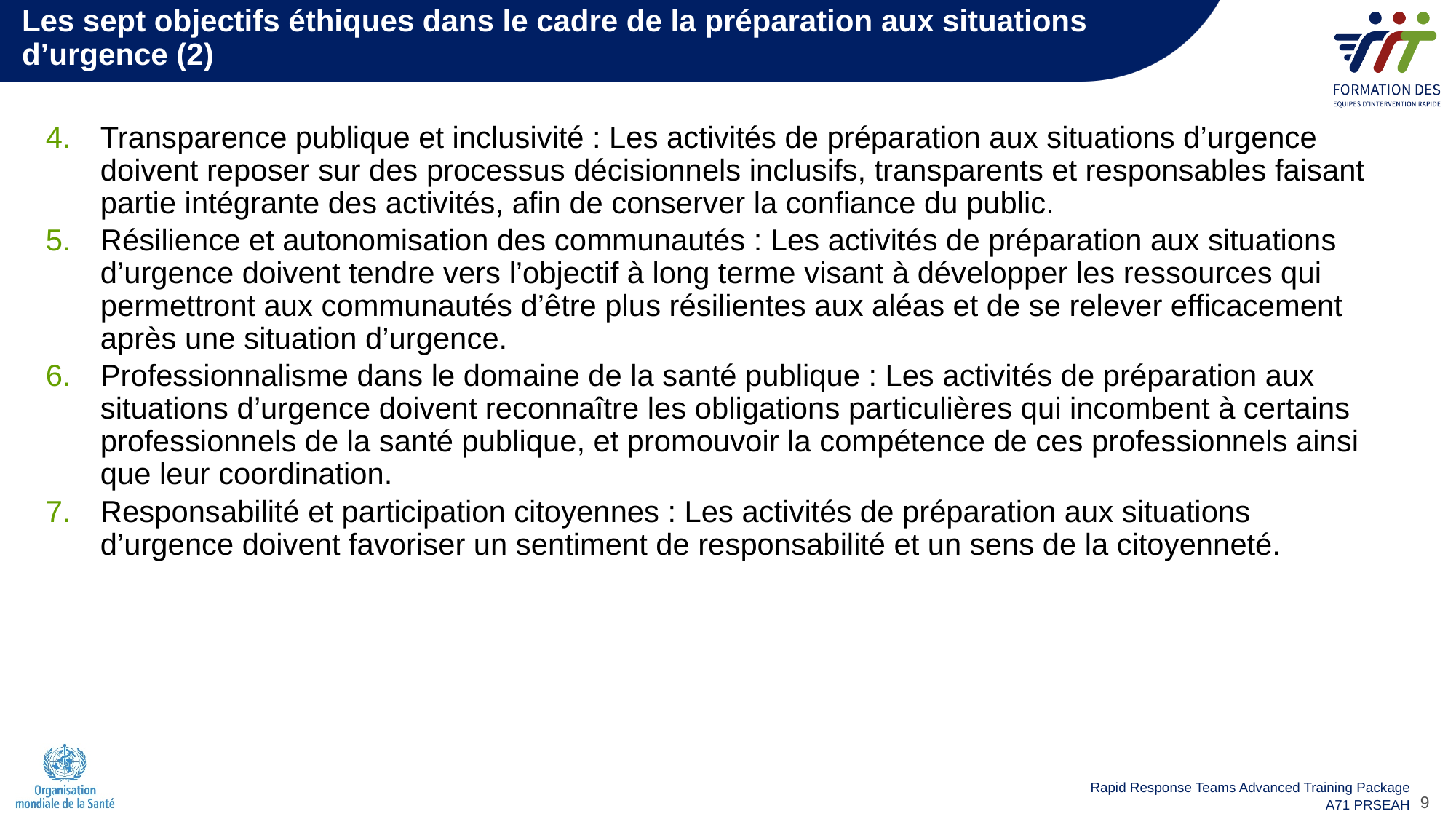

Les sept objectifs éthiques dans le cadre de la préparation aux situations d’urgence (2)
Transparence publique et inclusivité : Les activités de préparation aux situations d’urgence doivent reposer sur des processus décisionnels inclusifs, transparents et responsables faisant partie intégrante des activités, afin de conserver la confiance du public.
Résilience et autonomisation des communautés : Les activités de préparation aux situations d’urgence doivent tendre vers l’objectif à long terme visant à développer les ressources qui permettront aux communautés d’être plus résilientes aux aléas et de se relever efficacement après une situation d’urgence.
Professionnalisme dans le domaine de la santé publique : Les activités de préparation aux situations d’urgence doivent reconnaître les obligations particulières qui incombent à certains professionnels de la santé publique, et promouvoir la compétence de ces professionnels ainsi que leur coordination.
Responsabilité et participation citoyennes : Les activités de préparation aux situations d’urgence doivent favoriser un sentiment de responsabilité et un sens de la citoyenneté.
9